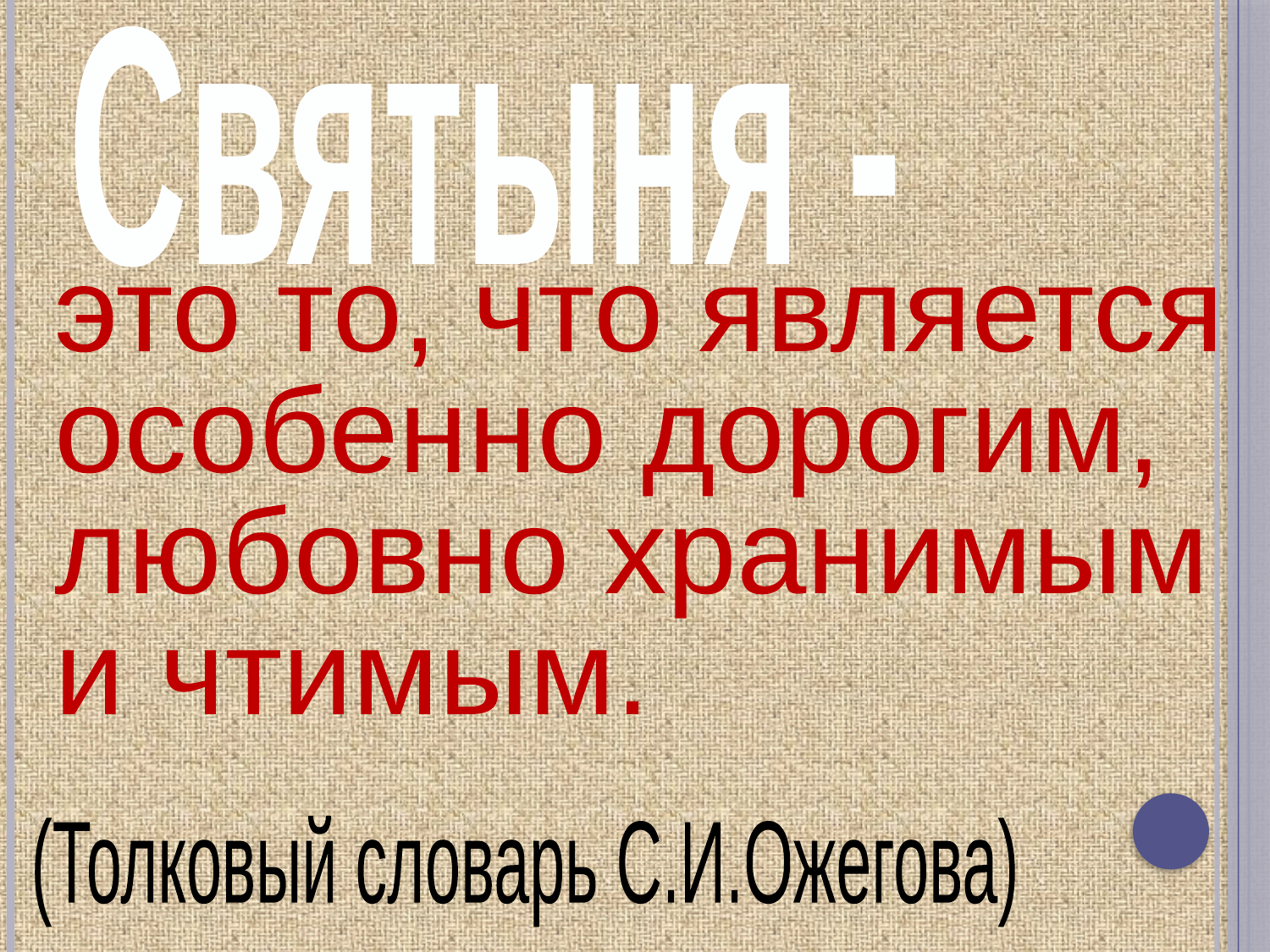

Святыня -
это то, что является
особенно дорогим,
любовно хранимым
и чтимым.
(Толковый словарь С.И.Ожегова)